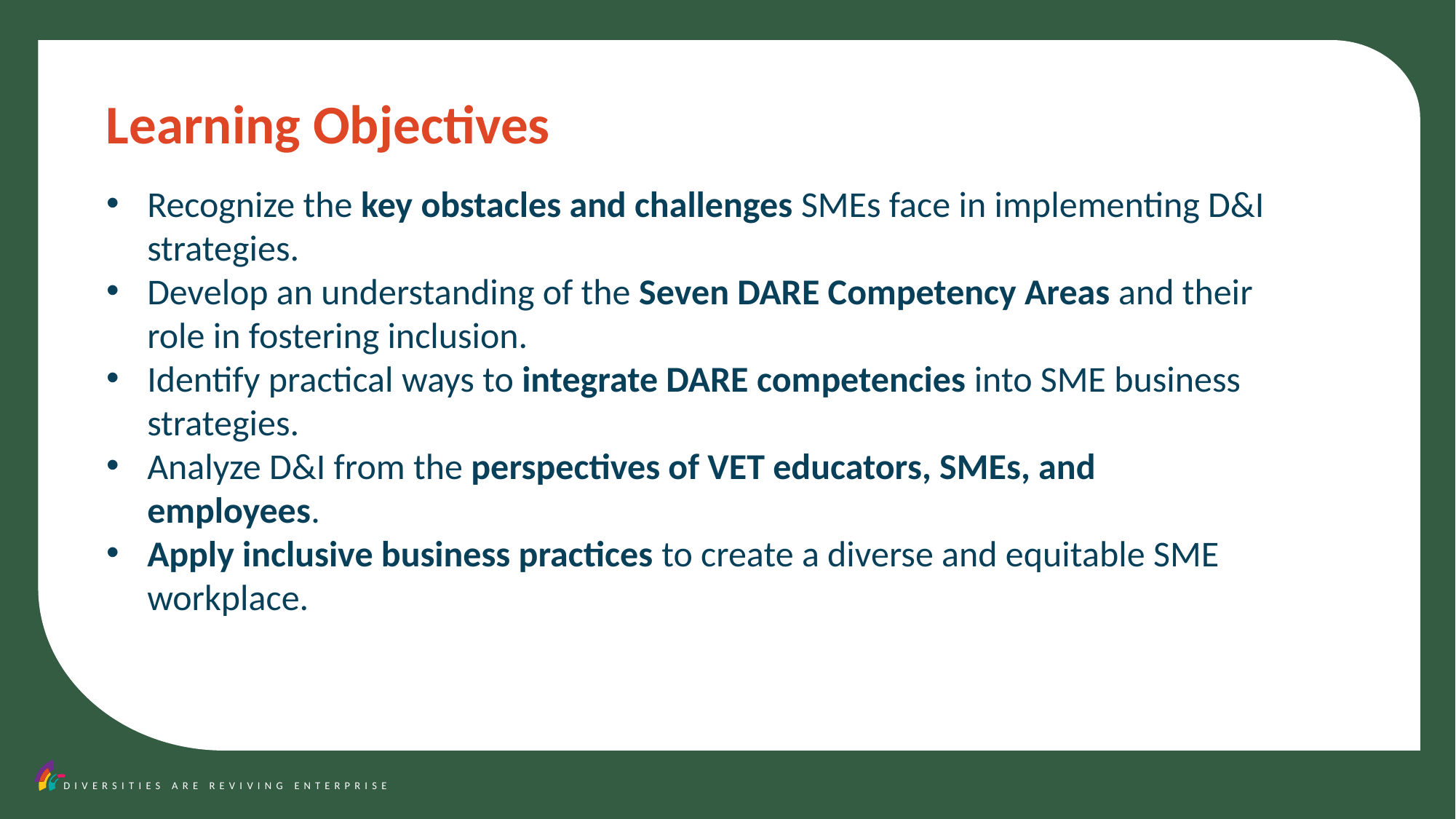

Learning Objectives
Recognize the key obstacles and challenges SMEs face in implementing D&I strategies.
Develop an understanding of the Seven DARE Competency Areas and their role in fostering inclusion.
Identify practical ways to integrate DARE competencies into SME business strategies.
Analyze D&I from the perspectives of VET educators, SMEs, and employees.
Apply inclusive business practices to create a diverse and equitable SME workplace.